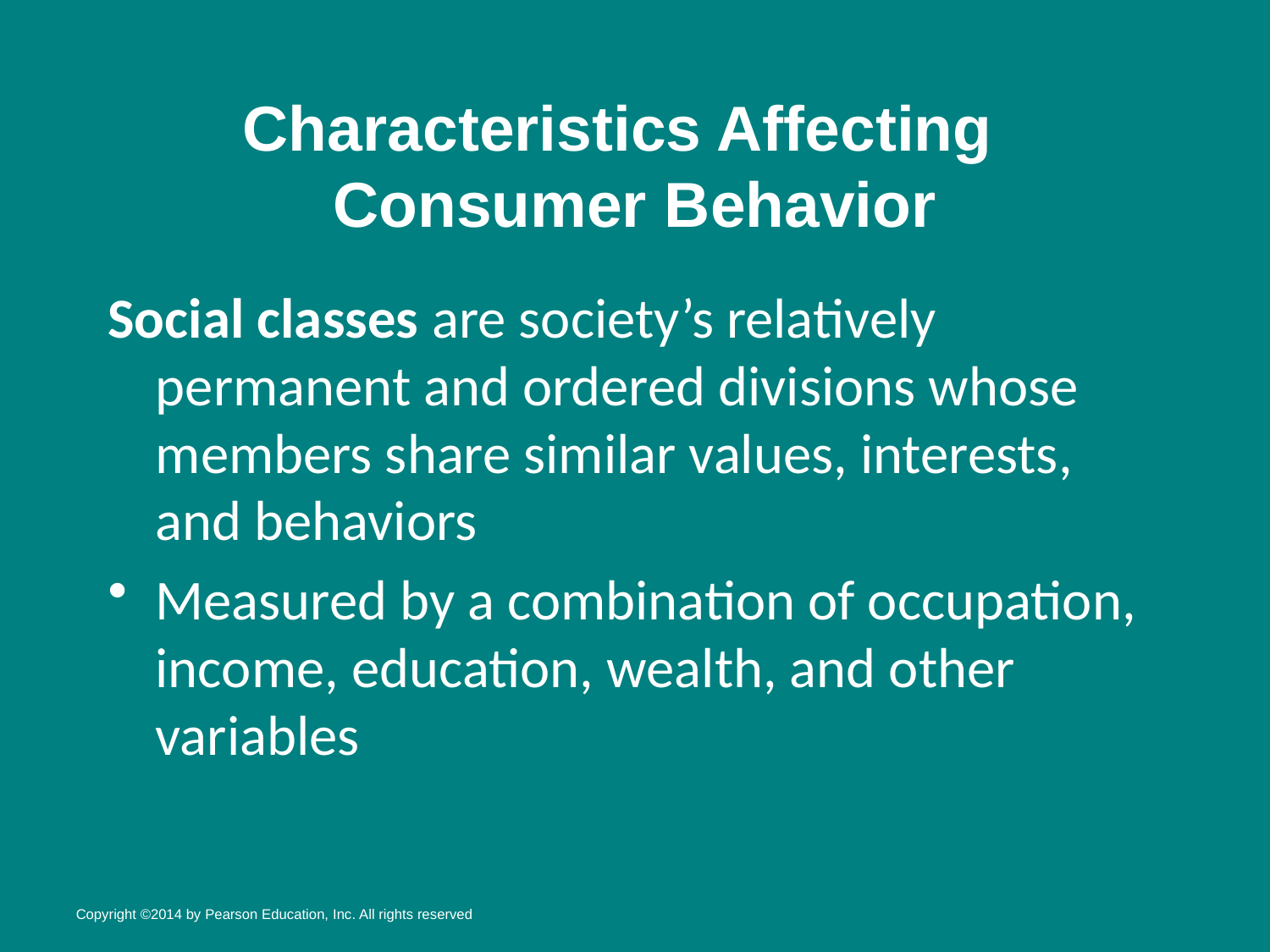

# Characteristics Affecting   Consumer Behavior
Social classes are society’s relatively permanent and ordered divisions whose members share similar values, interests, and behaviors
Measured by a combination of occupation, income, education, wealth, and other variables
Copyright ©2014 by Pearson Education, Inc. All rights reserved